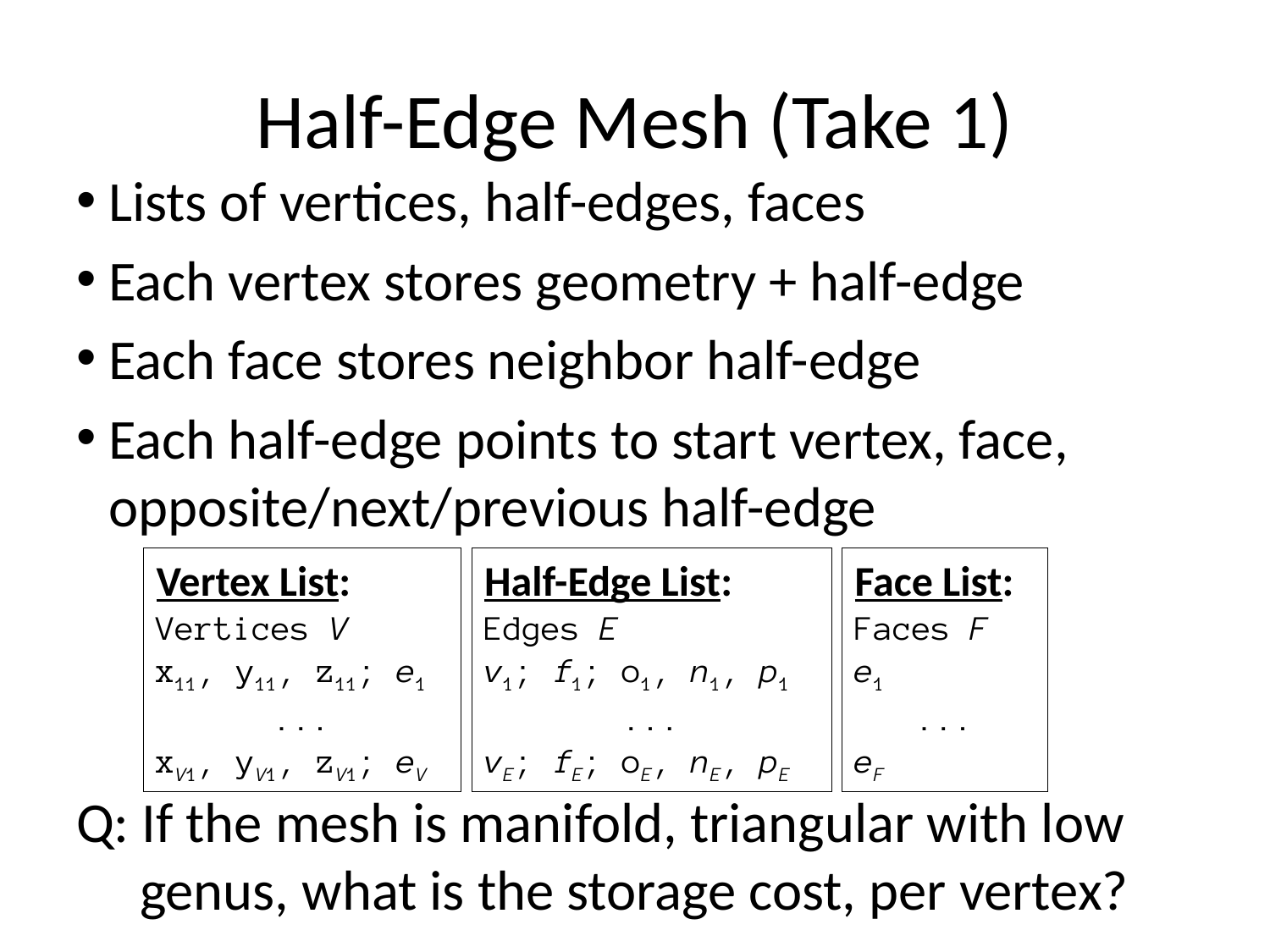

# Half-Edge Mesh (Take 1)
Lists of vertices, half-edges, faces
Each vertex stores geometry + half-edge
Each face stores neighbor half-edge
Each half-edge points to start vertex, face, opposite/next/previous half-edge

Q: If the mesh is manifold, triangular with low genus, what is the storage cost, per vertex?
Vertex List:
Vertices V
x11, y11, z11; e1
...
xV1, yV1, zV1; eV
Half-Edge List:
Edges E
v1; f1; o1, n1, p1
...
vE; fE; oE, nE, pE
Face List:
Faces F
e1
...
eF